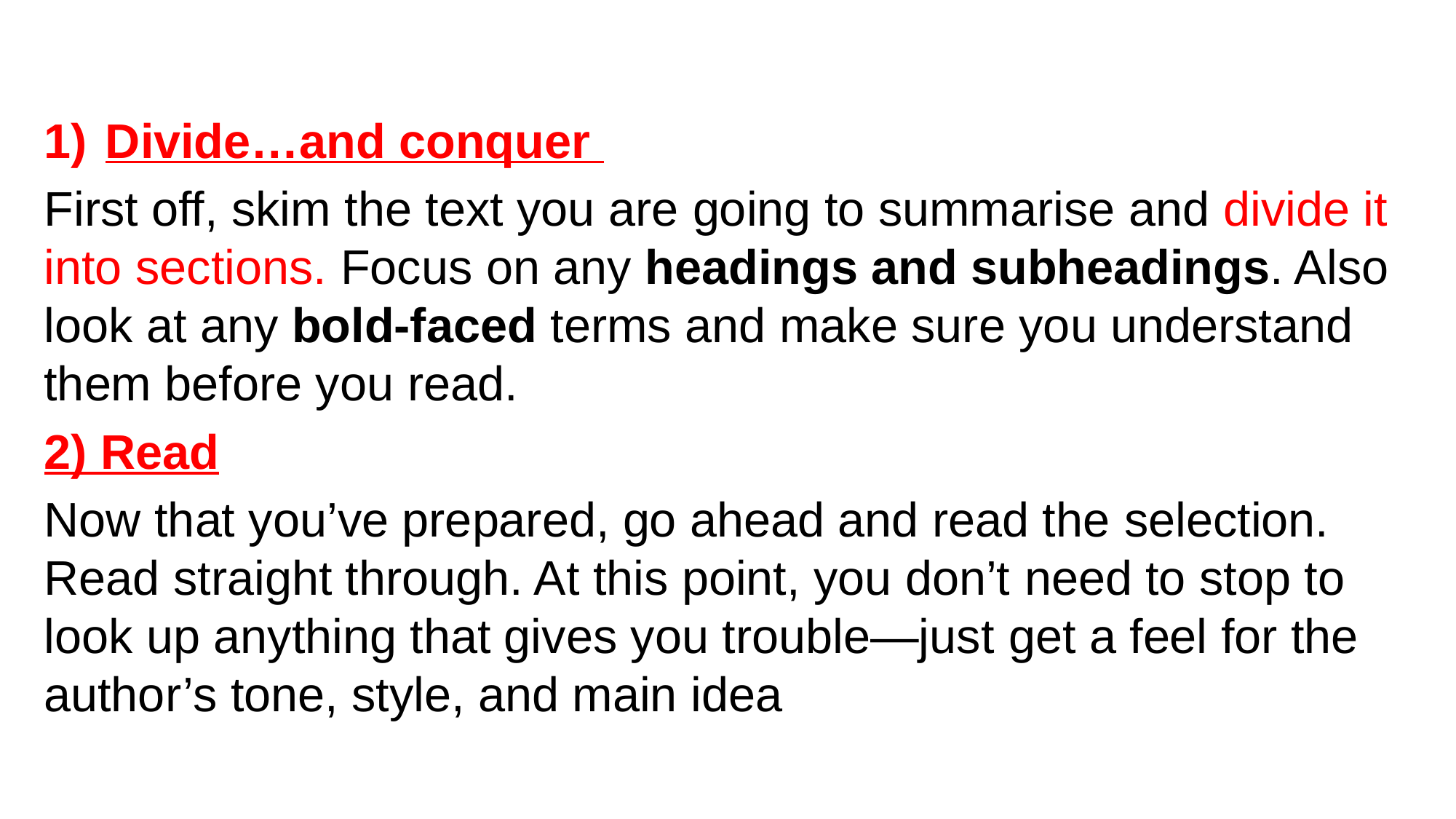

Divide…and conquer
First off, skim the text you are going to summarise and divide it into sections. Focus on any headings and subheadings. Also look at any bold-faced terms and make sure you understand them before you read.
2) Read
Now that you’ve prepared, go ahead and read the selection. Read straight through. At this point, you don’t need to stop to look up anything that gives you trouble—just get a feel for the author’s tone, style, and main idea